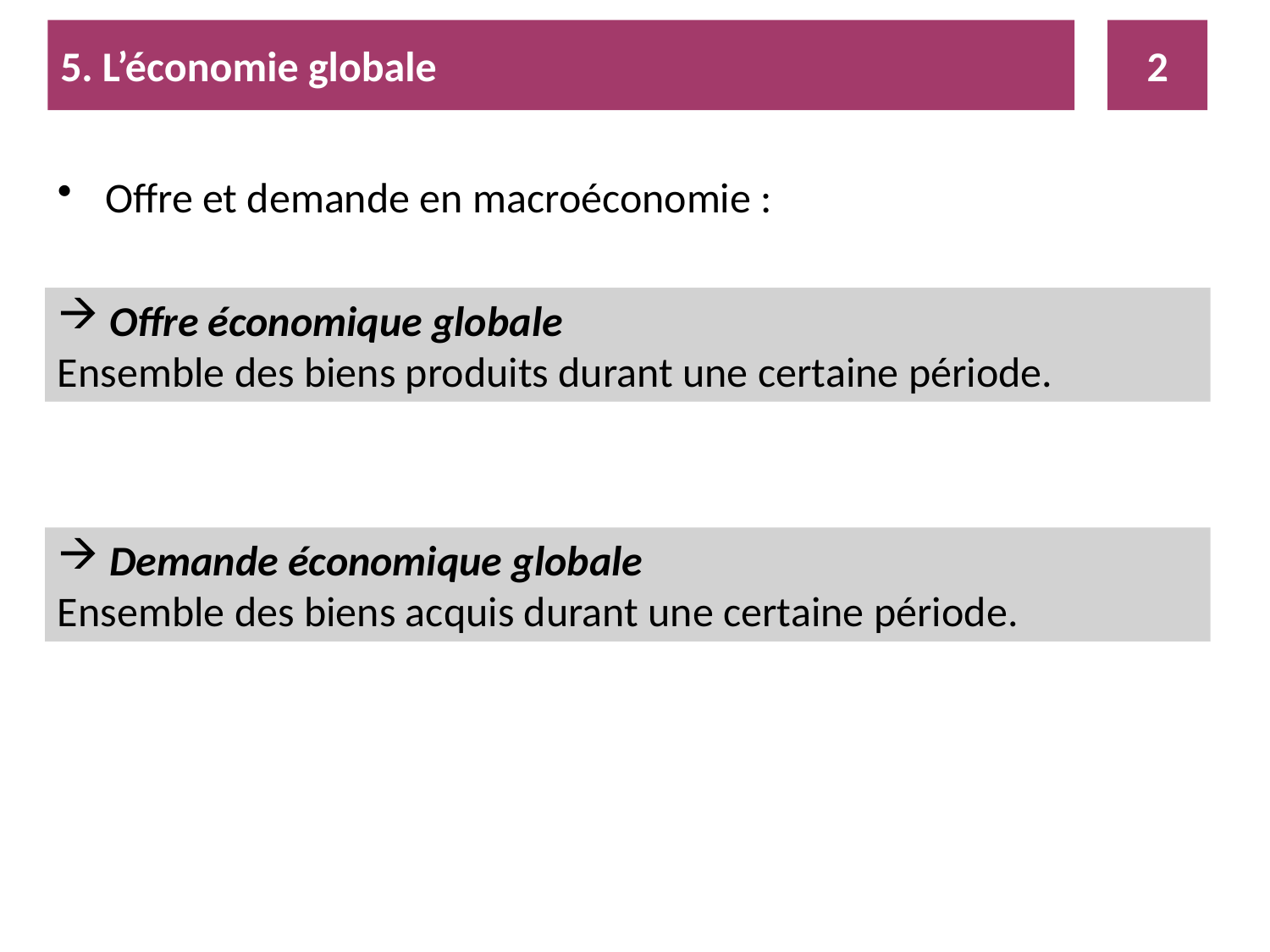

5. L’économie globale
2
Offre et demande en macroéconomie :
 Offre économique globale
Ensemble des biens produits durant une certaine période.
 Demande économique globale
Ensemble des biens acquis durant une certaine période.